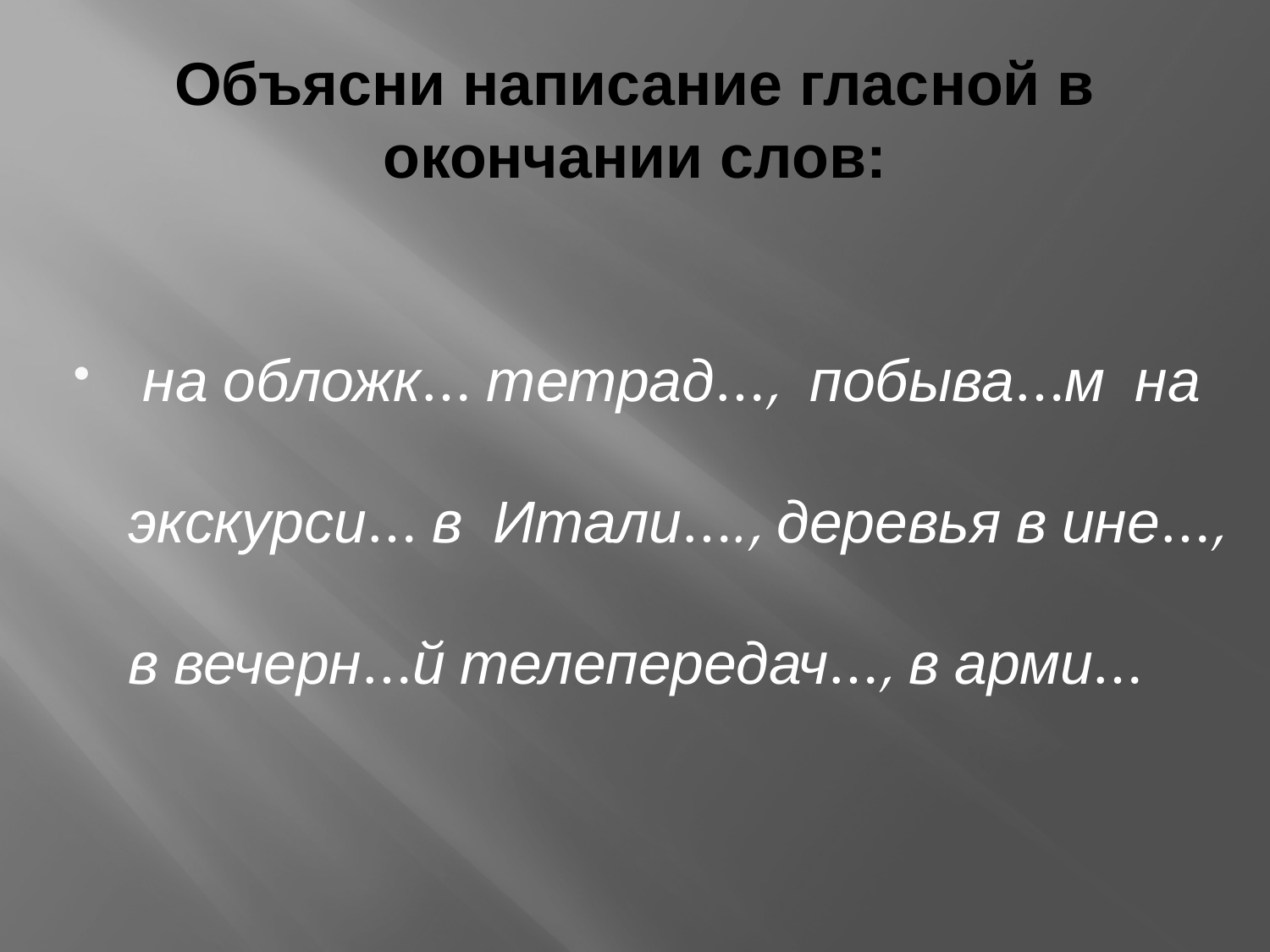

# Объясни написание гласной в окончании слов:
 на обложк… тетрад…,  побыва…м  на
экскурси… в  Итали…., деревья в ине…,
в вечерн…й телепередач…, в арми…